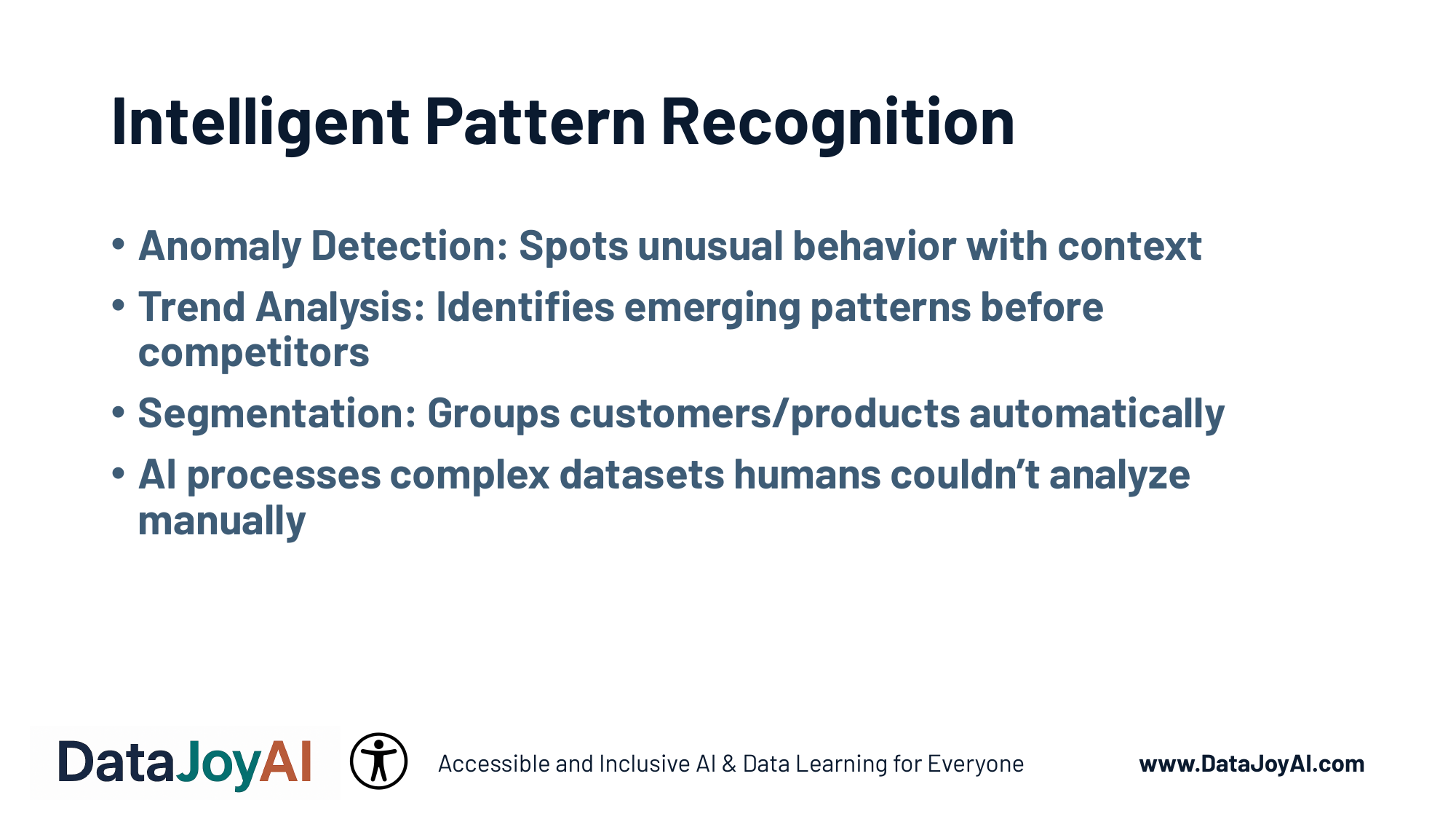

# Intelligent Pattern Recognition
Anomaly Detection: Spots unusual behavior with context
Trend Analysis: Identifies emerging patterns before competitors
Segmentation: Groups customers/products automatically
AI processes complex datasets humans couldn’t analyze manually